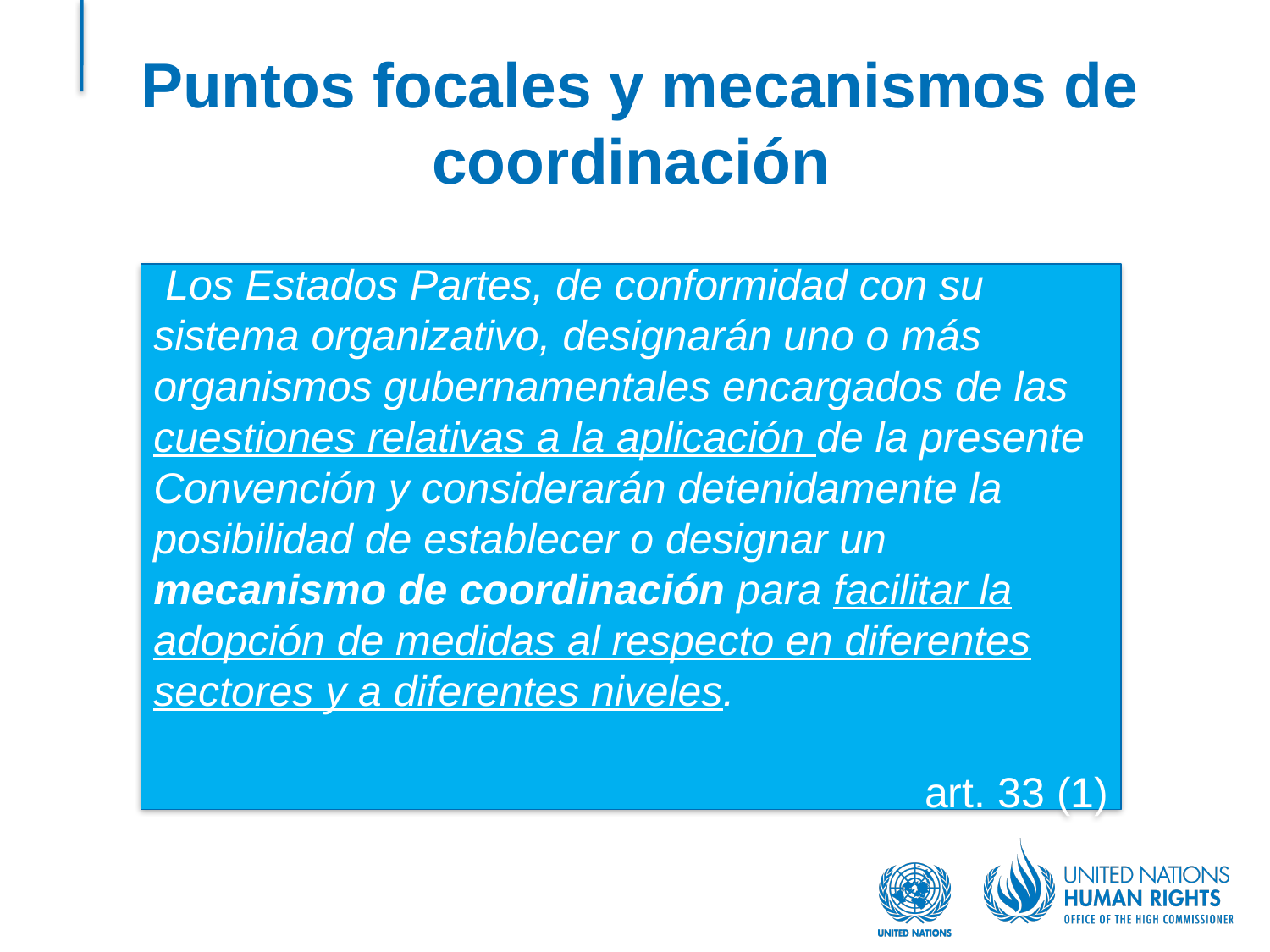

# Puntos focales y mecanismos de coordinación

 Los Estados Partes, de conformidad con su sistema organizativo, designarán uno o más organismos gubernamentales encargados de las cuestiones relativas a la aplicación de la presente Convención y considerarán detenidamente la posibilidad de establecer o designar un mecanismo de coordinación para facilitar la adopción de medidas al respecto en diferentes sectores y a diferentes niveles.

art. 33 (1)